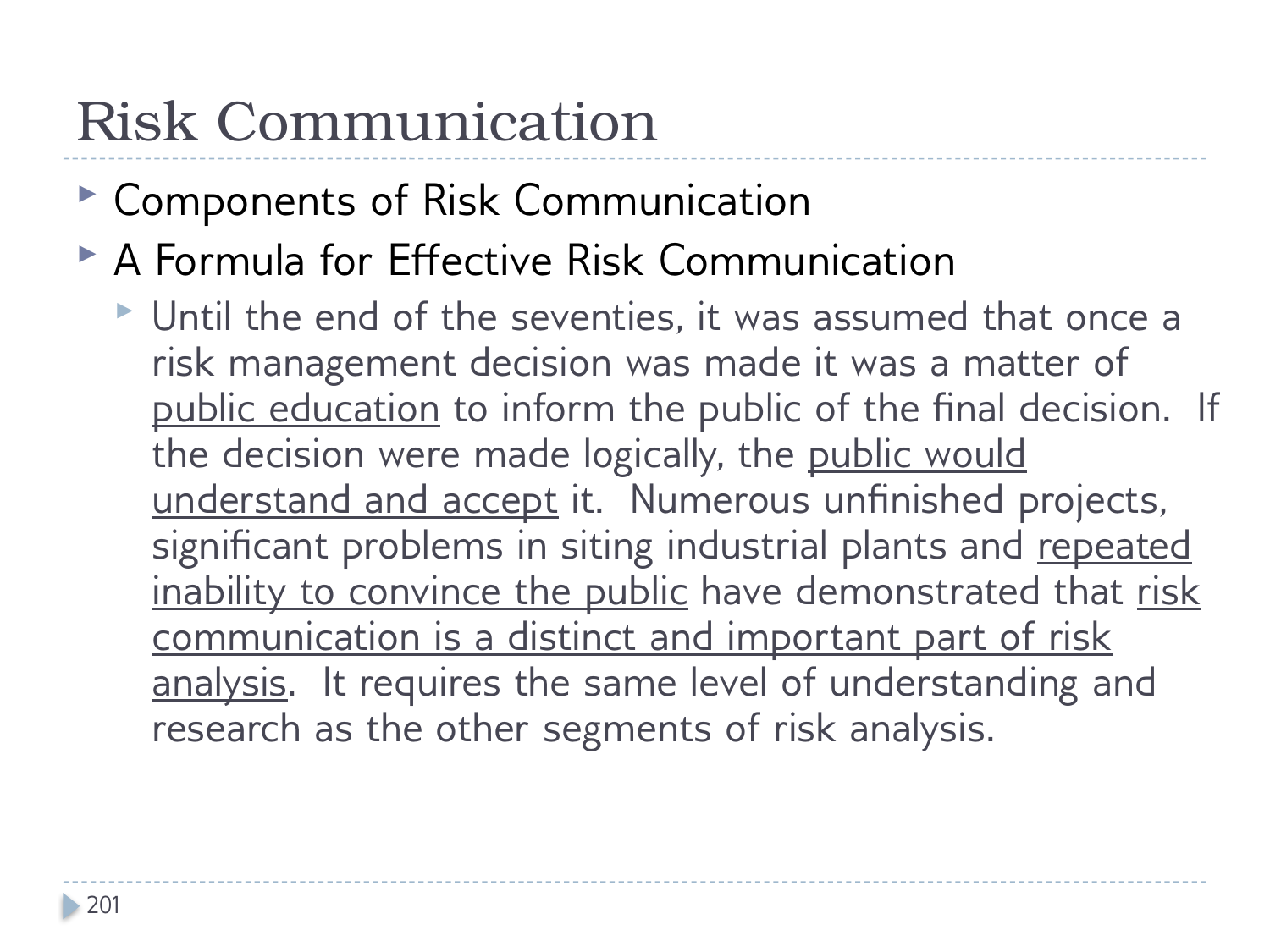

# Risk Communication
Components of Risk Communication
A Formula for Effective Risk Communication
Until the end of the seventies, it was assumed that once a risk management decision was made it was a matter of public education to inform the public of the final decision.  If the decision were made logically, the public would understand and accept it.  Numerous unfinished projects, significant problems in siting industrial plants and repeated inability to convince the public have demonstrated that risk communication is a distinct and important part of risk analysis.  It requires the same level of understanding and research as the other segments of risk analysis.

201